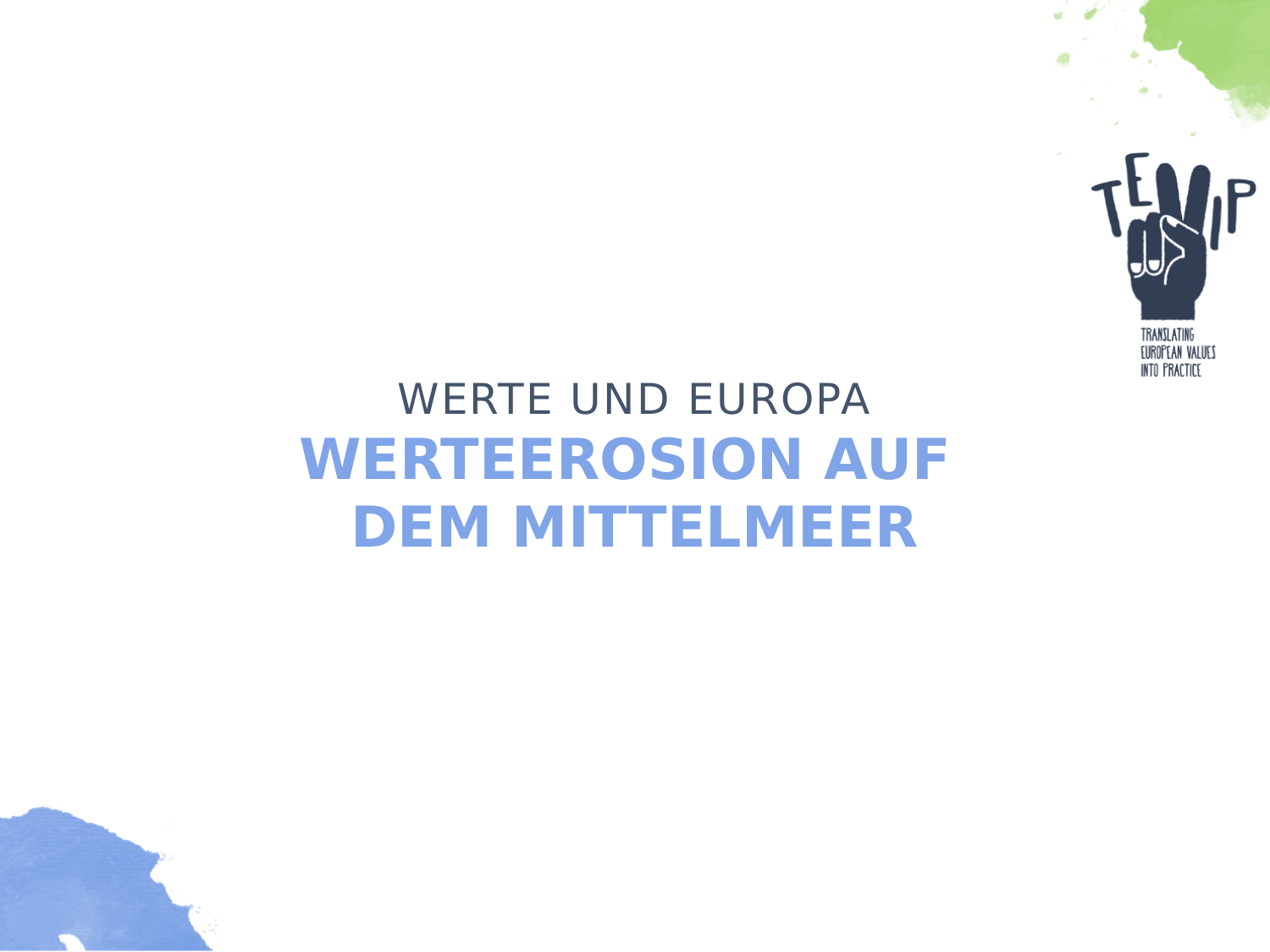

WERTE UND EUROPA
WERTEEROSION AUF
DEM MITTELMEER